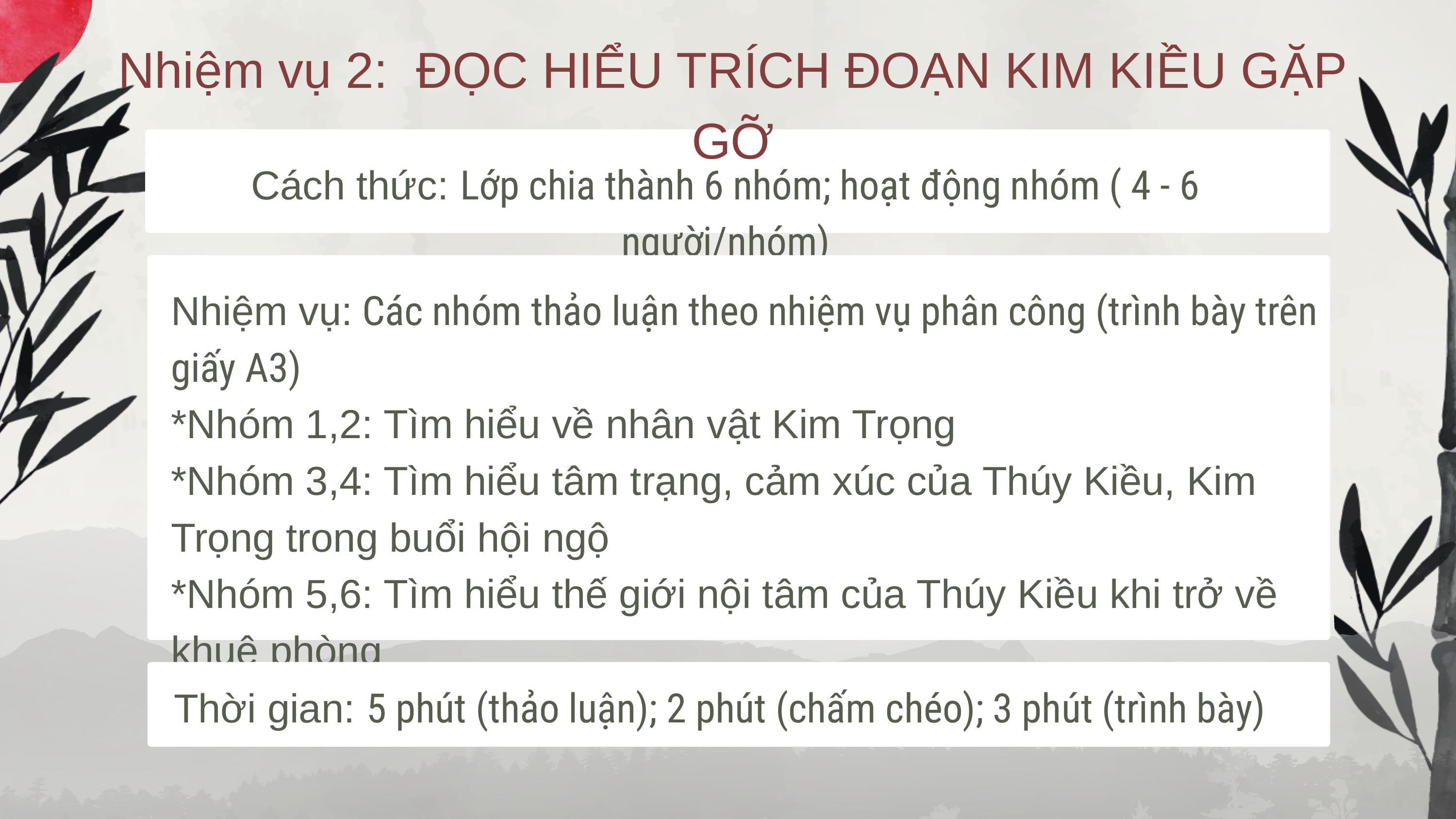

Nhiệm vụ 2:  ĐỌC HIỂU TRÍCH ĐOẠN KIM KIỀU GẶP GỠ

Cách thức: Lớp chia thành 6 nhóm; hoạt động nhóm ( 4 - 6 người/nhóm)

Nhiệm vụ: Các nhóm thảo luận theo nhiệm vụ phân công (trình bày trên giấy A3)
*Nhóm 1,2: Tìm hiểu về nhân vật Kim Trọng
*Nhóm 3,4: Tìm hiểu tâm trạng, cảm xúc của Thúy Kiều, Kim Trọng trong buổi hội ngộ
*Nhóm 5,6: Tìm hiểu thế giới nội tâm của Thúy Kiều khi trở về khuê phòng

Thời gian: 5 phút (thảo luận); 2 phút (chấm chéo); 3 phút (trình bày)